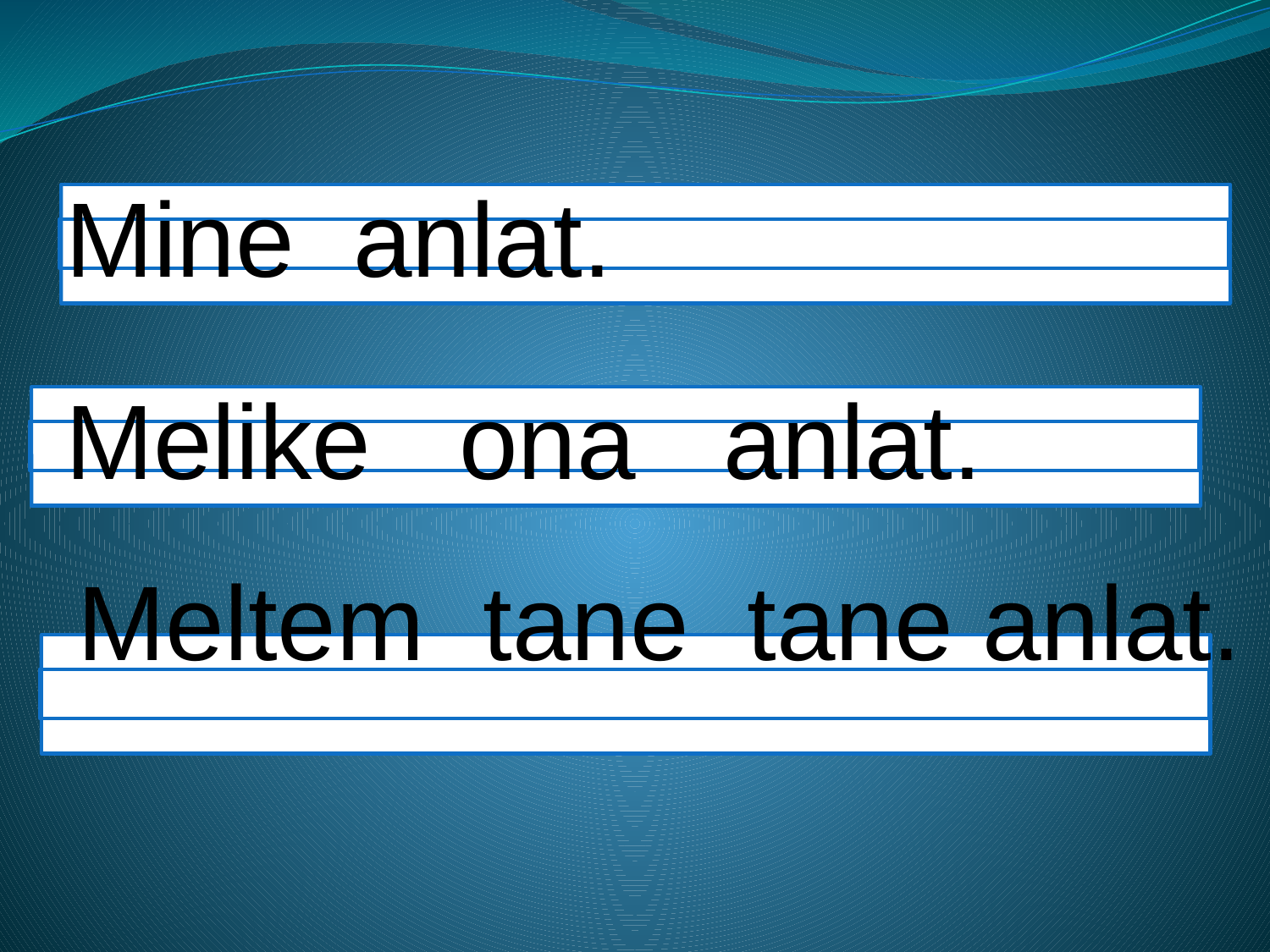

Mine  anlat.

   Melike   ona   anlat.

  Meltem  tane  tane anlat.